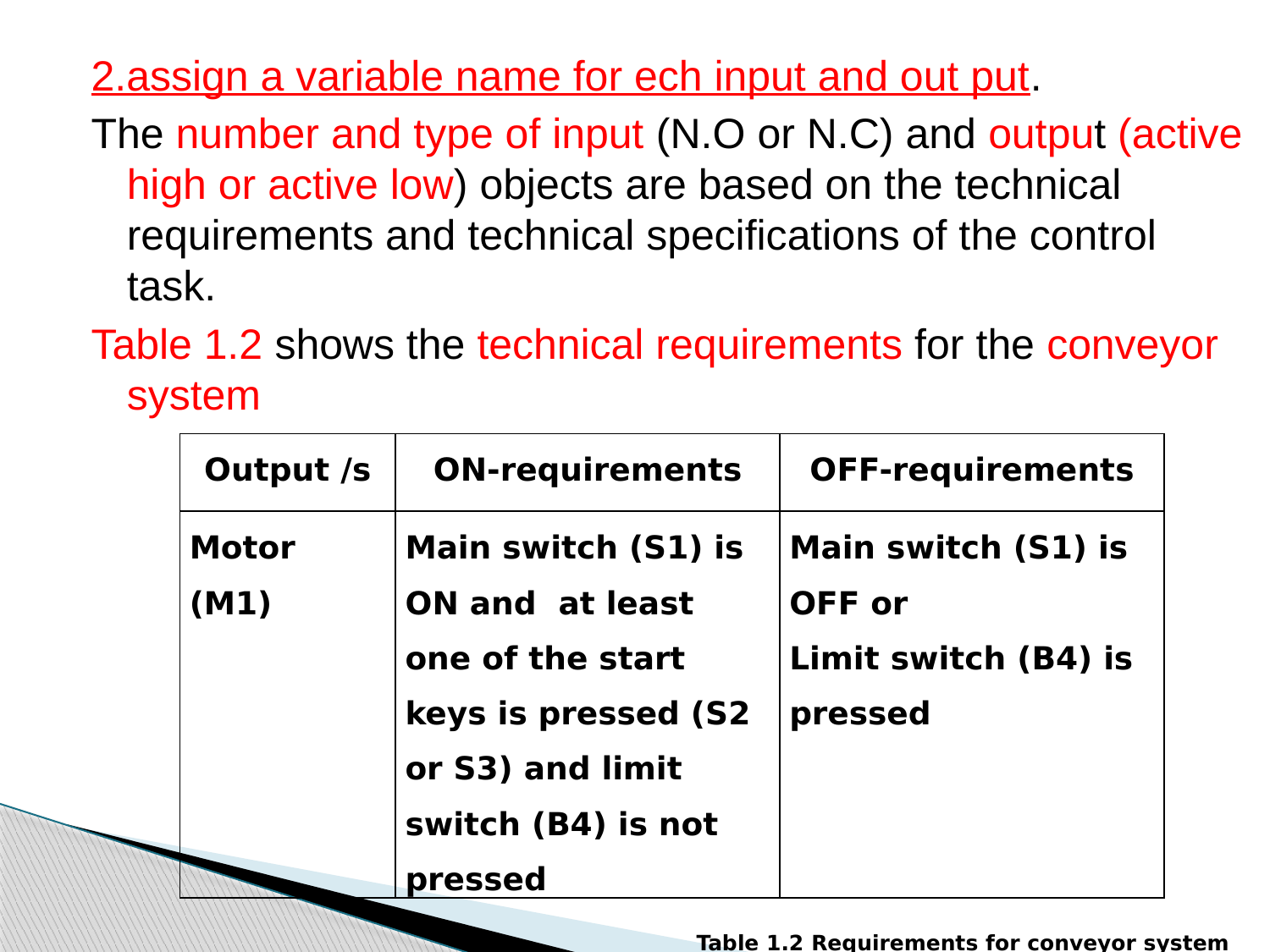

2.assign a variable name for ech input and out put.
The number and type of input (N.O or N.C) and output (active high or active low) objects are based on the technical requirements and technical specifications of the control task.
Table 1.2 shows the technical requirements for the conveyor system

| Output /s | ON-requirements | OFF-requirements |
| --- | --- | --- |
| Motor (M1) | Main switch (S1) is ON and at least one of the start keys is pressed (S2 or S3) and limit switch (B4) is not pressed | Main switch (S1) is OFF or Limit switch (B4) is pressed |
| Table 1.2 Requirements for conveyor system |
| --- |